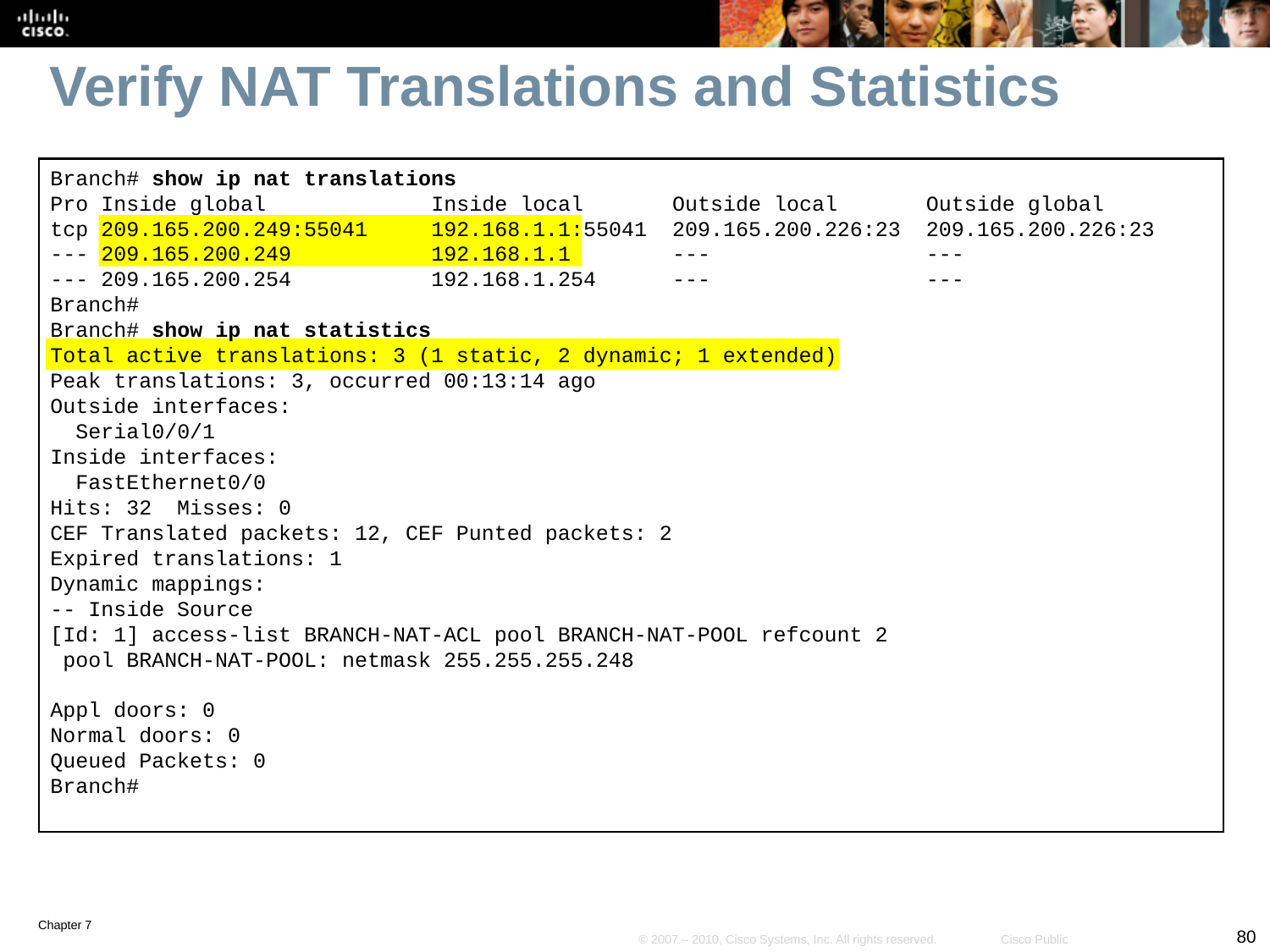

# Verify NAT Translations and Statistics
Branch# show ip nat translations
Pro Inside global      	Inside local       Outside local       Outside global
tcp 209.165.200.249:55041 	192.168.1.1:55041  209.165.200.226:23  209.165.200.226:23
--- 209.165.200.249    	192.168.1.1        ---                 ---
--- 209.165.200.254    	192.168.1.254      ---                 ---
Branch#
Branch# show ip nat statistics
Total active translations: 3 (1 static, 2 dynamic; 1 extended)
Peak translations: 3, occurred 00:13:14 ago
Outside interfaces:
  Serial0/0/1
Inside interfaces:
  FastEthernet0/0
Hits: 32  Misses: 0
CEF Translated packets: 12, CEF Punted packets: 2
Expired translations: 1
Dynamic mappings:
-- Inside Source
[Id: 1] access-list BRANCH-NAT-ACL pool BRANCH-NAT-POOL refcount 2
 pool BRANCH-NAT-POOL: netmask 255.255.255.248

Appl doors: 0
Normal doors: 0
Queued Packets: 0
Branch#